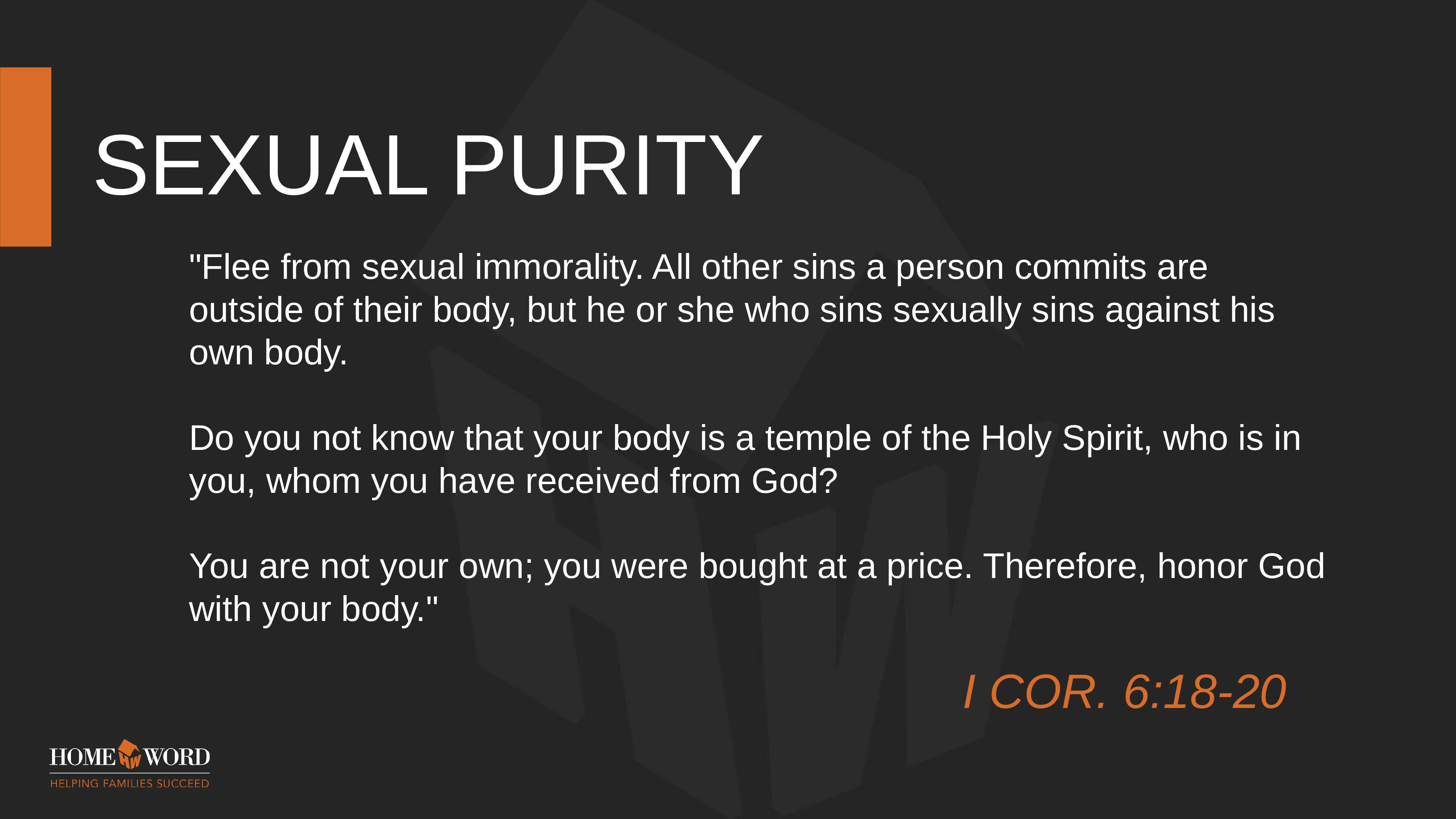

Sexual Purity
# "Flee from sexual immorality. All other sins a person commits are outside of their body, but he or she who sins sexually sins against his own body.

Do you not know that your body is a temple of the Holy Spirit, who is in you, whom you have received from God?

You are not your own; you were bought at a price. Therefore, honor God with your body."
I COR. 6:18-20